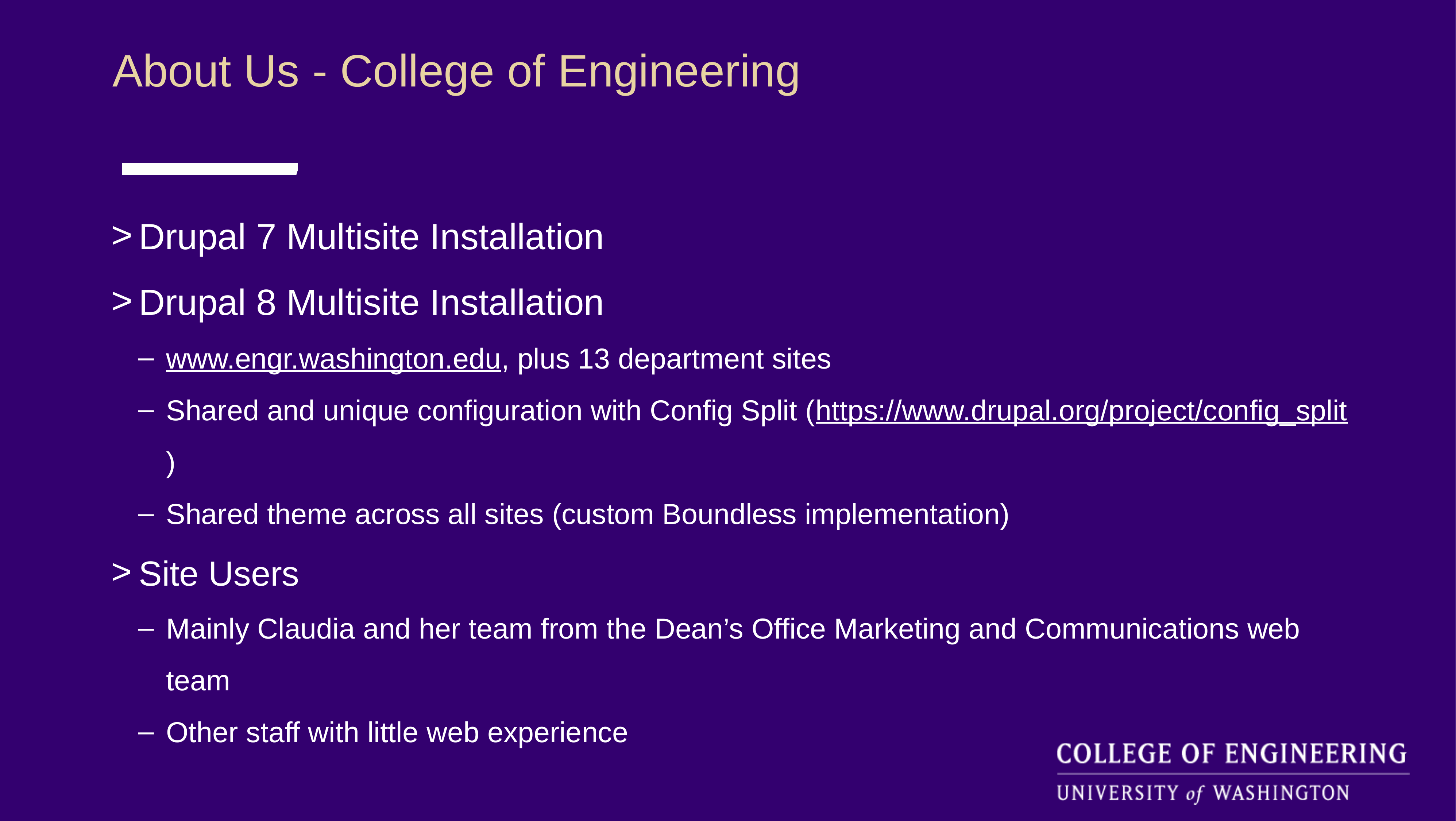

About Us - College of Engineering

Drupal 7 Multisite Installation
Drupal 8 Multisite Installation
www.engr.washington.edu, plus 13 department sites
Shared and unique configuration with Config Split (https://www.drupal.org/project/config_split)
Shared theme across all sites (custom Boundless implementation)
Site Users
Mainly Claudia and her team from the Dean’s Office Marketing and Communications web team
Other staff with little web experience